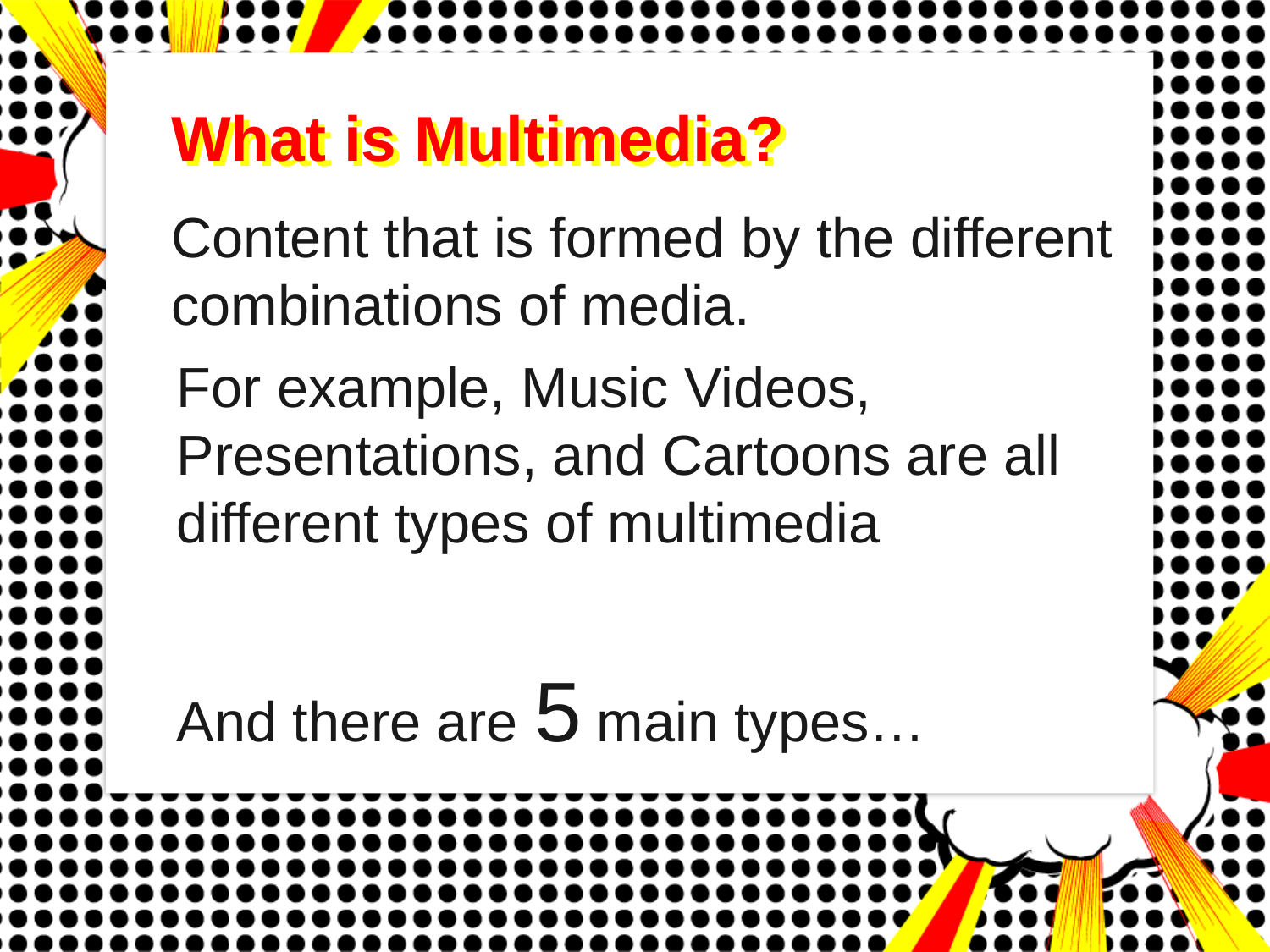

What is Multimedia?
What is Multimedia?

Content that is formed by the different combinations of media.
For example, Music Videos, Presentations, and Cartoons are all different types of multimedia
And there are 5 main types…